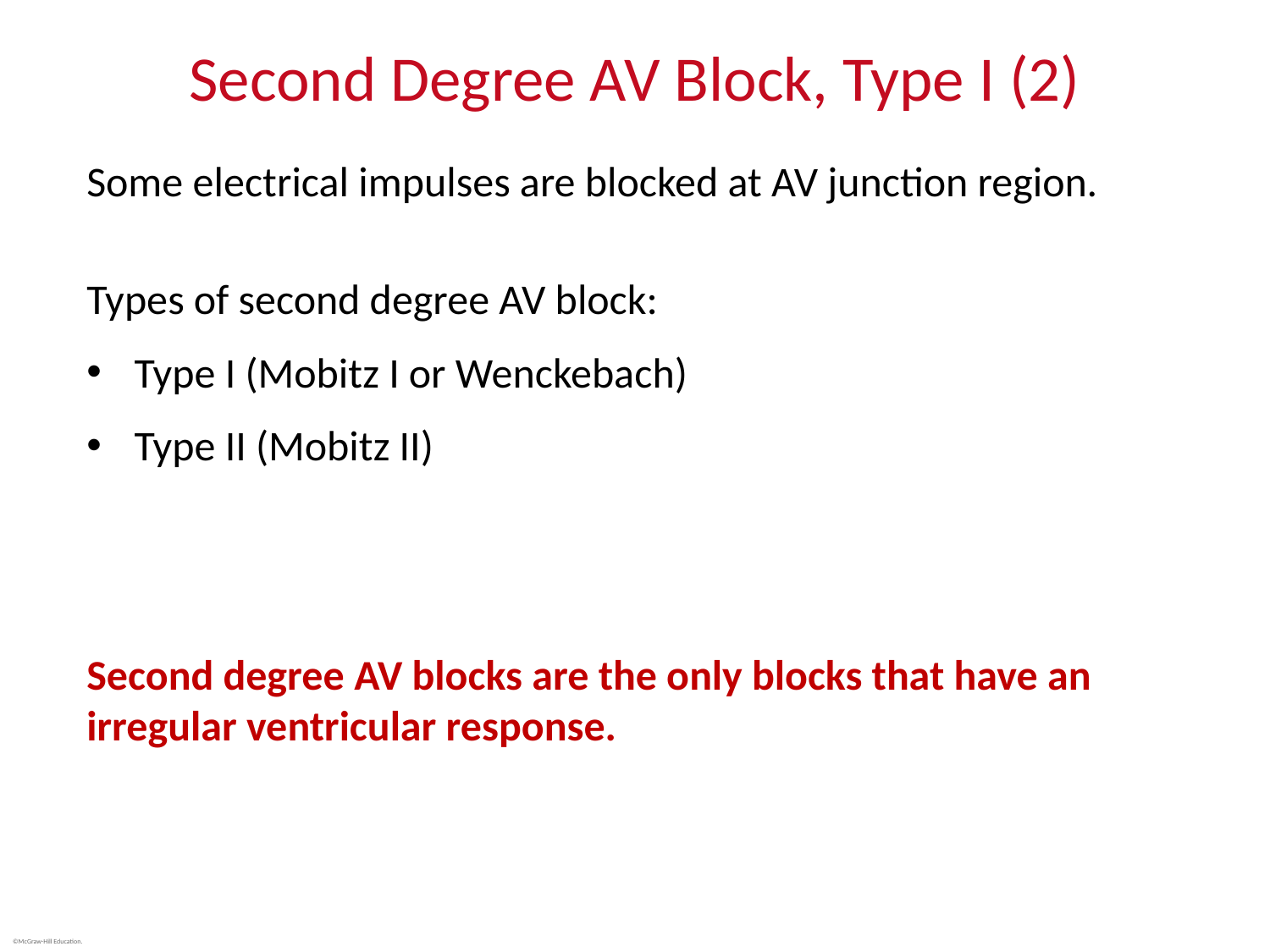

# Second Degree AV Block, Type I (2)
Some electrical impulses are blocked at AV junction region.
Types of second degree AV block:
Type I (Mobitz I or Wenckebach)
Type II (Mobitz II)

Second degree AV blocks are the only blocks that have an irregular ventricular response.